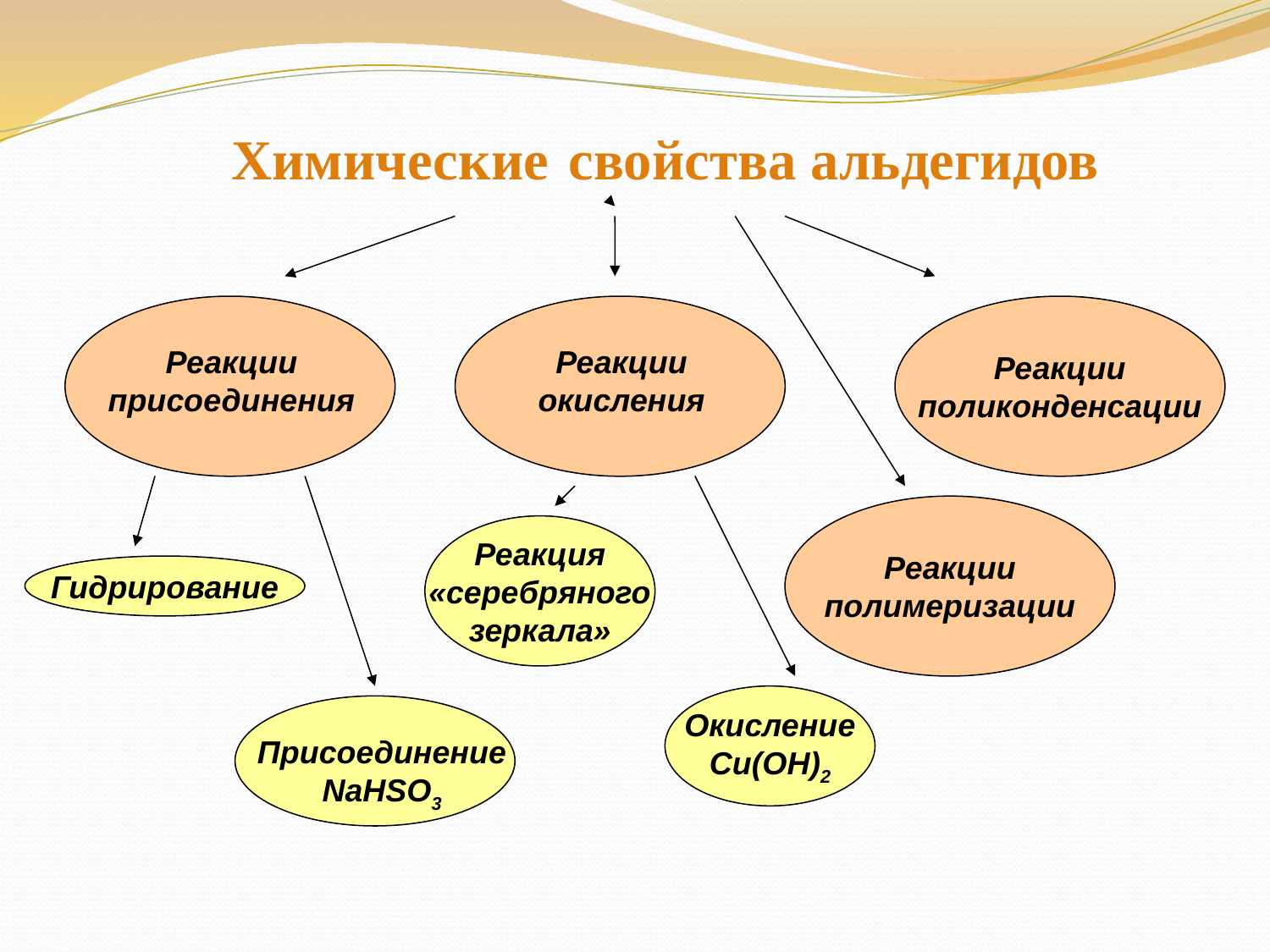

Химические свойства альдегидов

Реакции
поликонденсации
Реакции
присоединения
Реакции
окисления

Реакции
полимеризации
Реакция
«серебряного
зеркала»
Гидрирование

Окисление
Cu(OH)2

Присоединение
NaHSO3